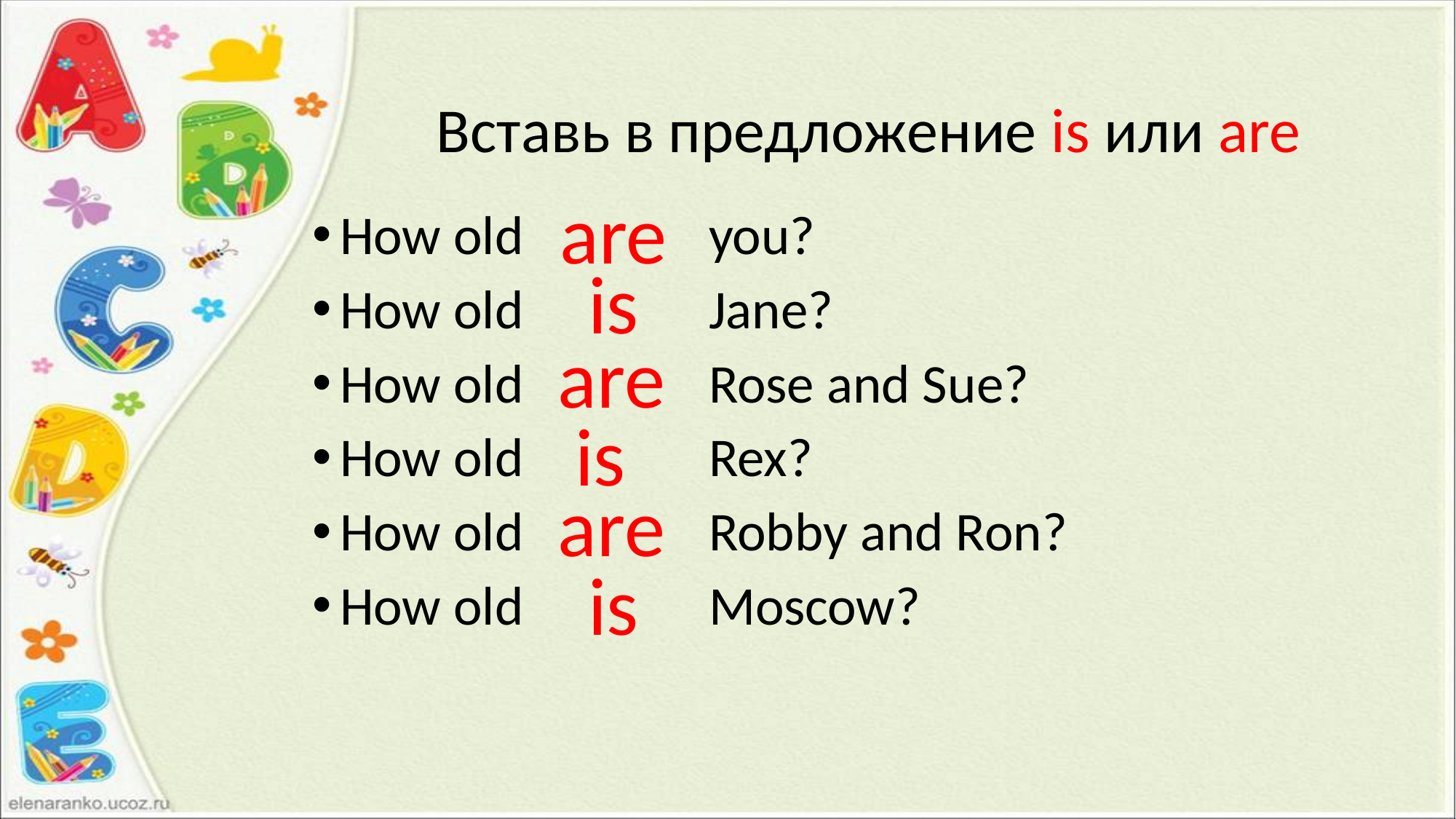

# Вставь в предложение is или are
are
How old               you?
How old               Jane?
How old               Rose and Sue?
How old               Rex?
How old               Robby and Ron?
How old               Moscow?
is
are
is
are
is